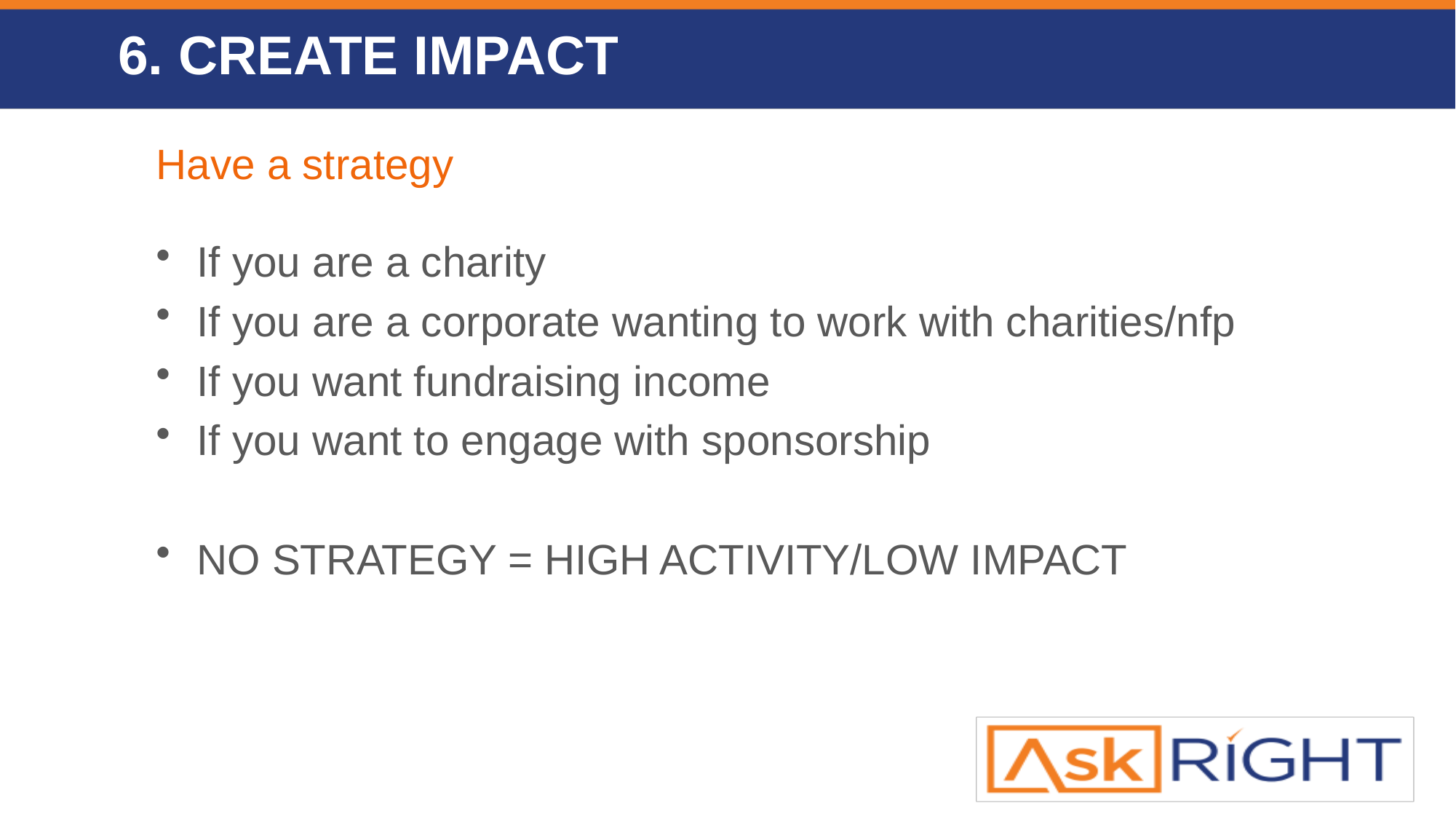

# 6. CREATE IMPACT
Have a strategy

If you are a charity
If you are a corporate wanting to work with charities/nfp
If you want fundraising income
If you want to engage with sponsorship

NO STRATEGY = HIGH ACTIVITY/LOW IMPACT